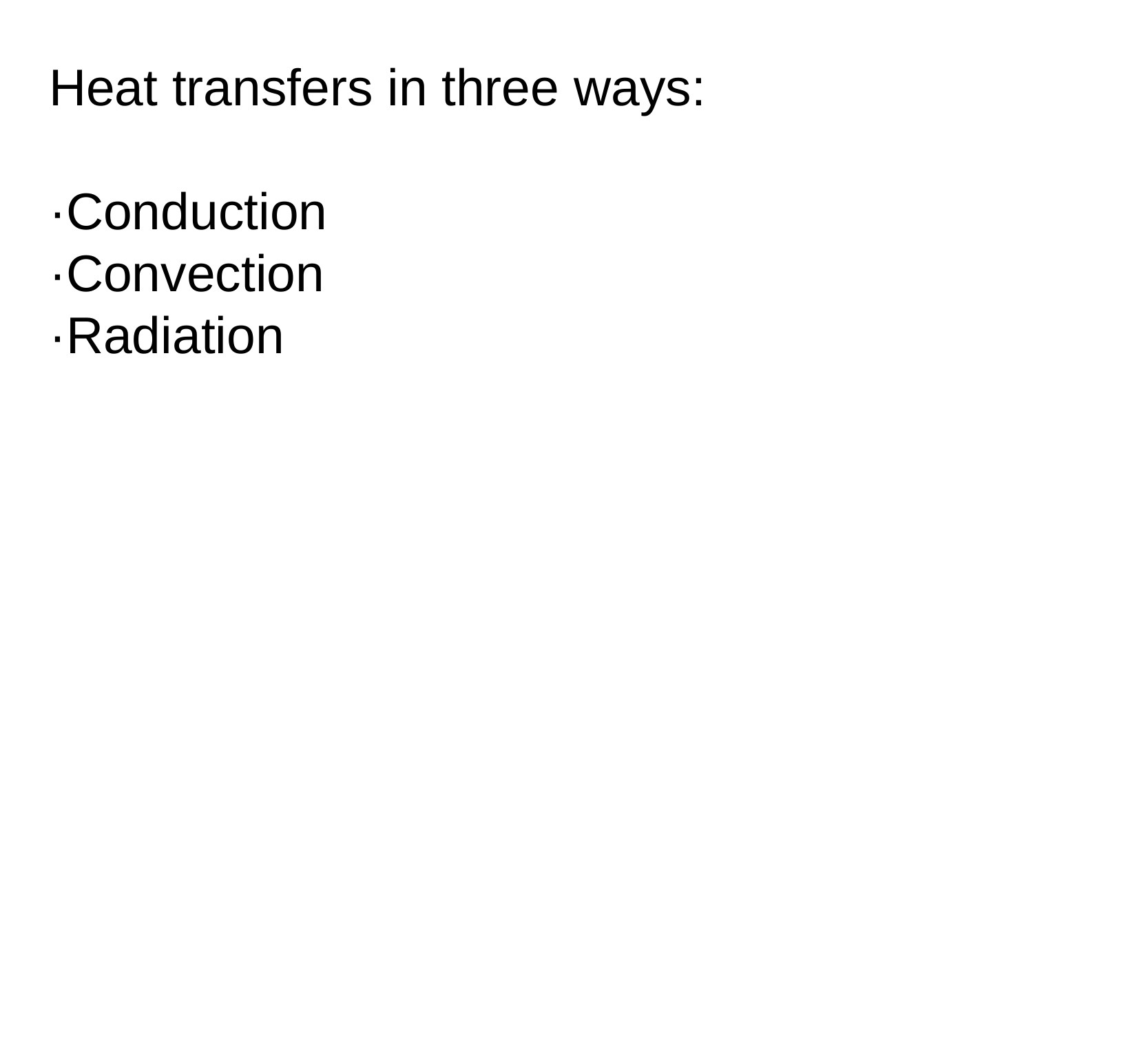

Heat transfers in three ways:

·Conduction
·Convection
·Radiation